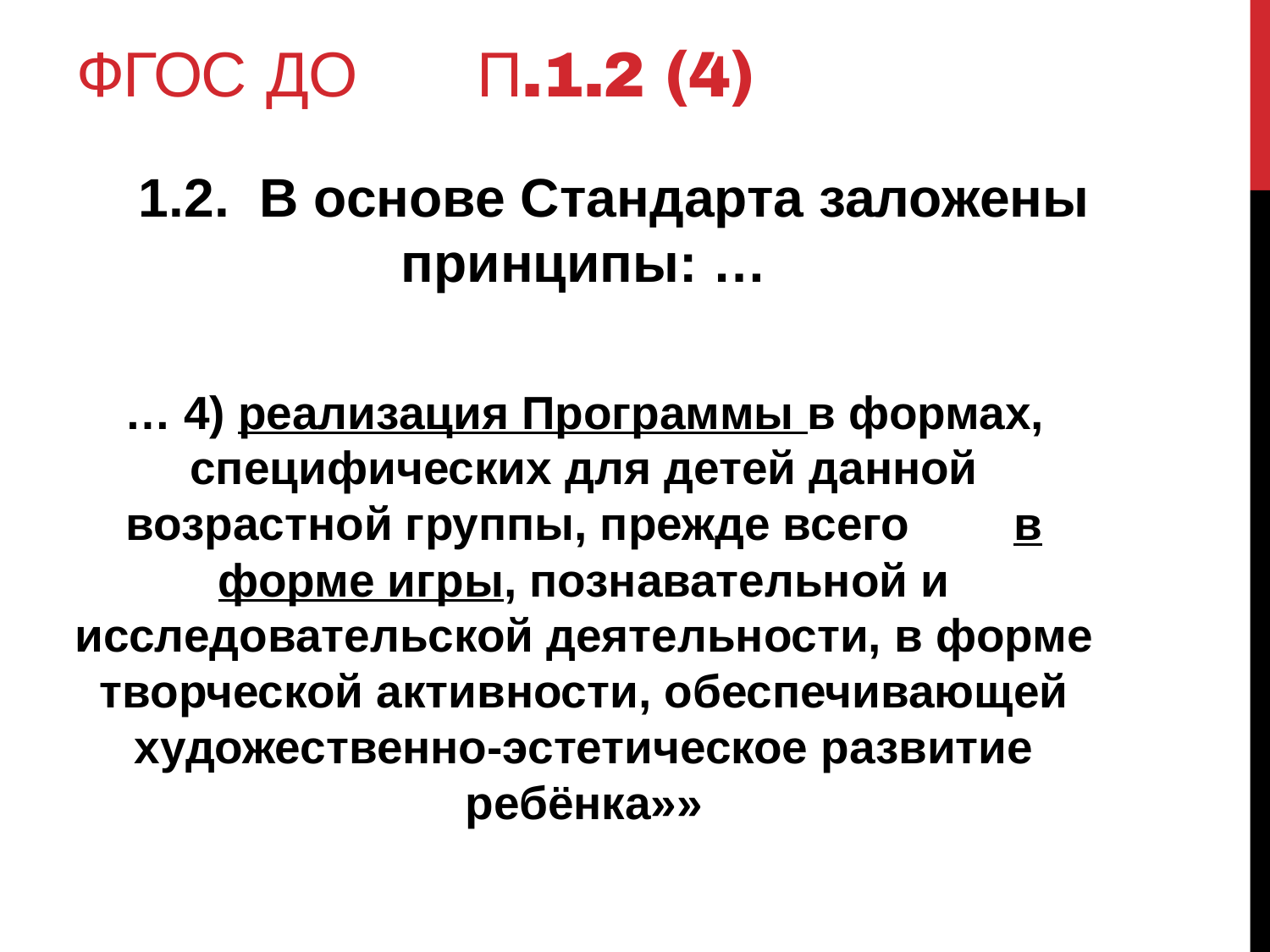

# ФГОС ДО      п.1.2 (4)
    1.2.  В основе Стандарта заложены принципы: …

… 4) реализация Программы в формах, специфических для детей данной возрастной группы, прежде всего        в форме игры, познавательной и исследовательской деятельности, в форме творческой активности, обеспечивающей художественно-эстетическое развитие ребёнка»»